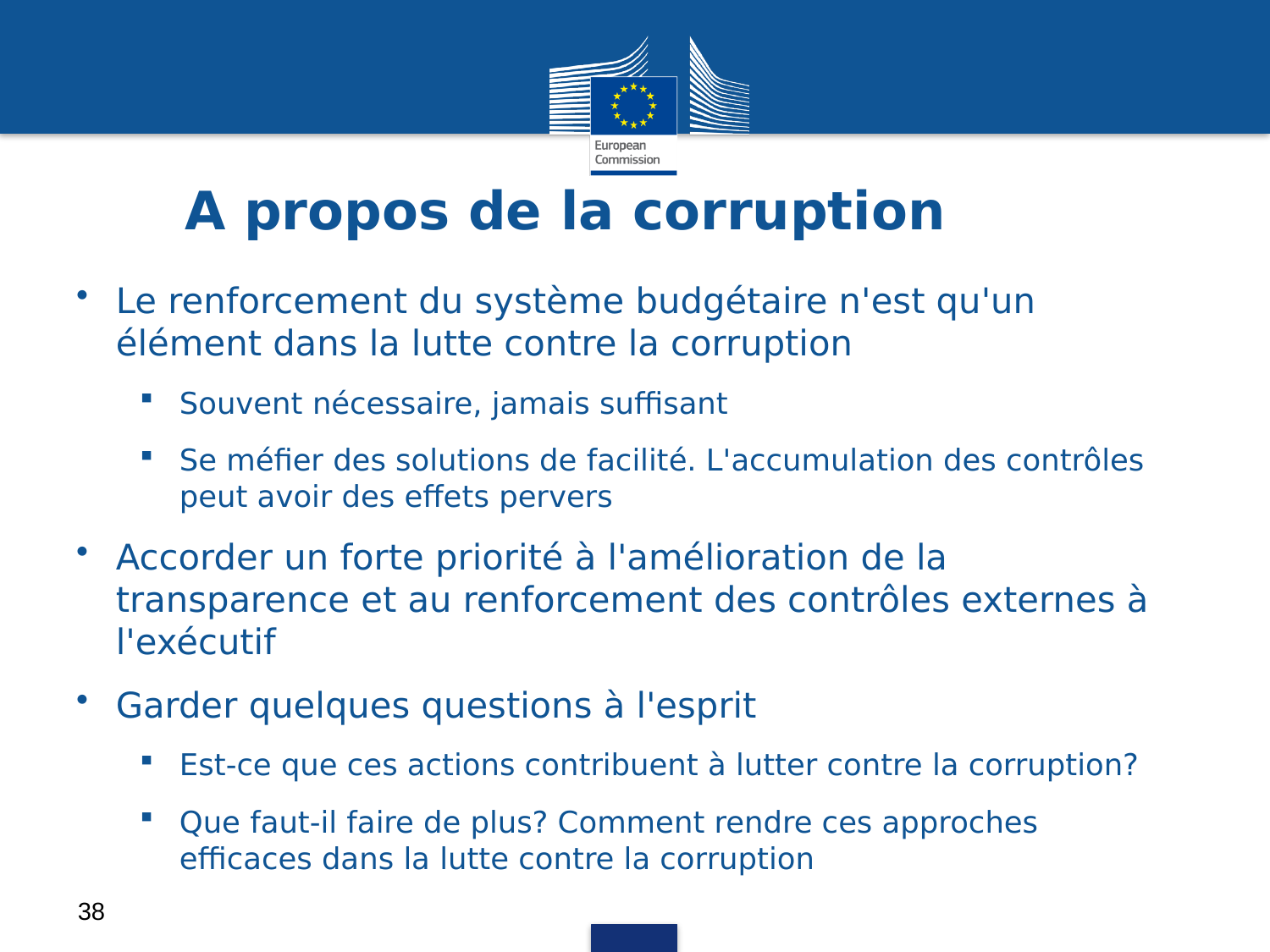

# A propos de la corruption

Le renforcement du système budgétaire n'est qu'un élément dans la lutte contre la corruption
Souvent nécessaire, jamais suffisant
Se méfier des solutions de facilité. L'accumulation des contrôles peut avoir des effets pervers
Accorder un forte priorité à l'amélioration de la transparence et au renforcement des contrôles externes à l'exécutif
Garder quelques questions à l'esprit
Est-ce que ces actions contribuent à lutter contre la corruption?
Que faut-il faire de plus? Comment rendre ces approches efficaces dans la lutte contre la corruption

38